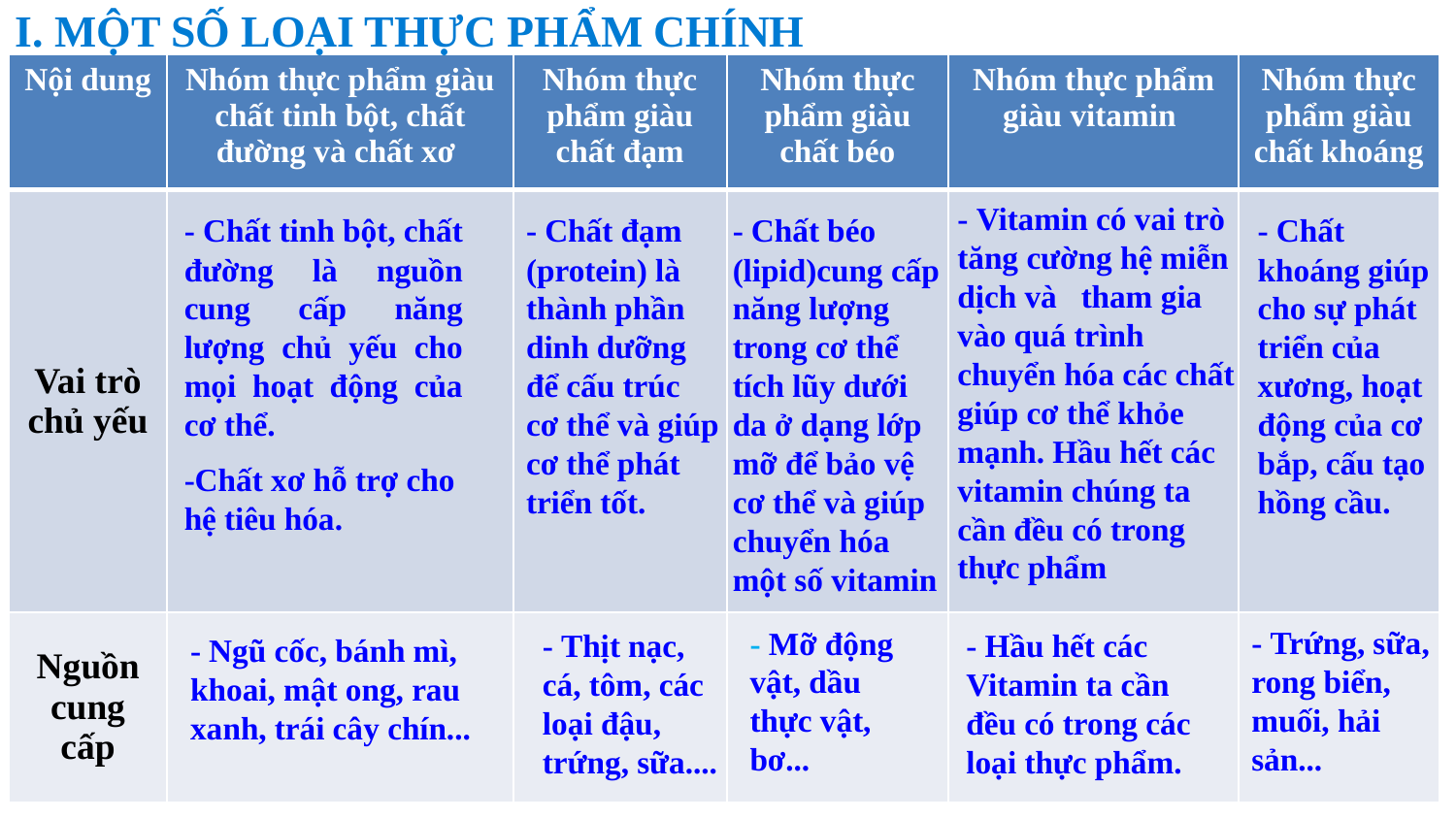

I. MỘT SỐ LOẠI THỰC PHẨM CHÍNH
| Nội dung | Nhóm thực phẩm giàu chất tinh bột, chất đường và chất xơ | Nhóm thực phẩm giàu chất đạm | Nhóm thực phẩm giàu chất béo | Nhóm thực phẩm giàu vitamin | Nhóm thực phẩm giàu chất khoáng |
| --- | --- | --- | --- | --- | --- |
| Vai trò chủ yếu |  |  |  |  |  |
| Nguồn cung cấp |  |  |  |  |  |
- Vitamin có vai trò tăng cường hệ miễn dịch và   tham gia vào quá trình chuyển hóa các chất giúp cơ thể khỏe mạnh. Hầu hết các vitamin chúng ta cần đều có trong thực phẩm
- Chất tinh bột, chất đường là nguồn cung cấp năng lượng chủ yếu cho mọi hoạt động của cơ thể.
-Chất xơ hỗ trợ cho  hệ tiêu hóa.
- Chất đạm (protein) là thành phần dinh dưỡng để cấu trúc cơ thể và giúp cơ thể phát triển tốt.
- Chất béo (lipid)cung cấp năng lượng trong cơ thể tích lũy dưới  da ở dạng lớp mỡ để bảo vệ cơ thể và giúp chuyển hóa một số vitamin
- Chất khoáng giúp cho sự phát triển của xương, hoạt động của cơ bắp, cấu tạo hồng cầu.
- Trứng, sữa, rong biển, muối, hải sản...
- Mỡ động vật, dầu thực vật, bơ...
- Thịt nạc, cá, tôm, các loại đậu, trứng, sữa....
- Hầu hết các Vitamin ta cần đều có trong các loại thực phẩm.
- Ngũ cốc, bánh mì, khoai, mật ong, rau xanh, trái cây chín...